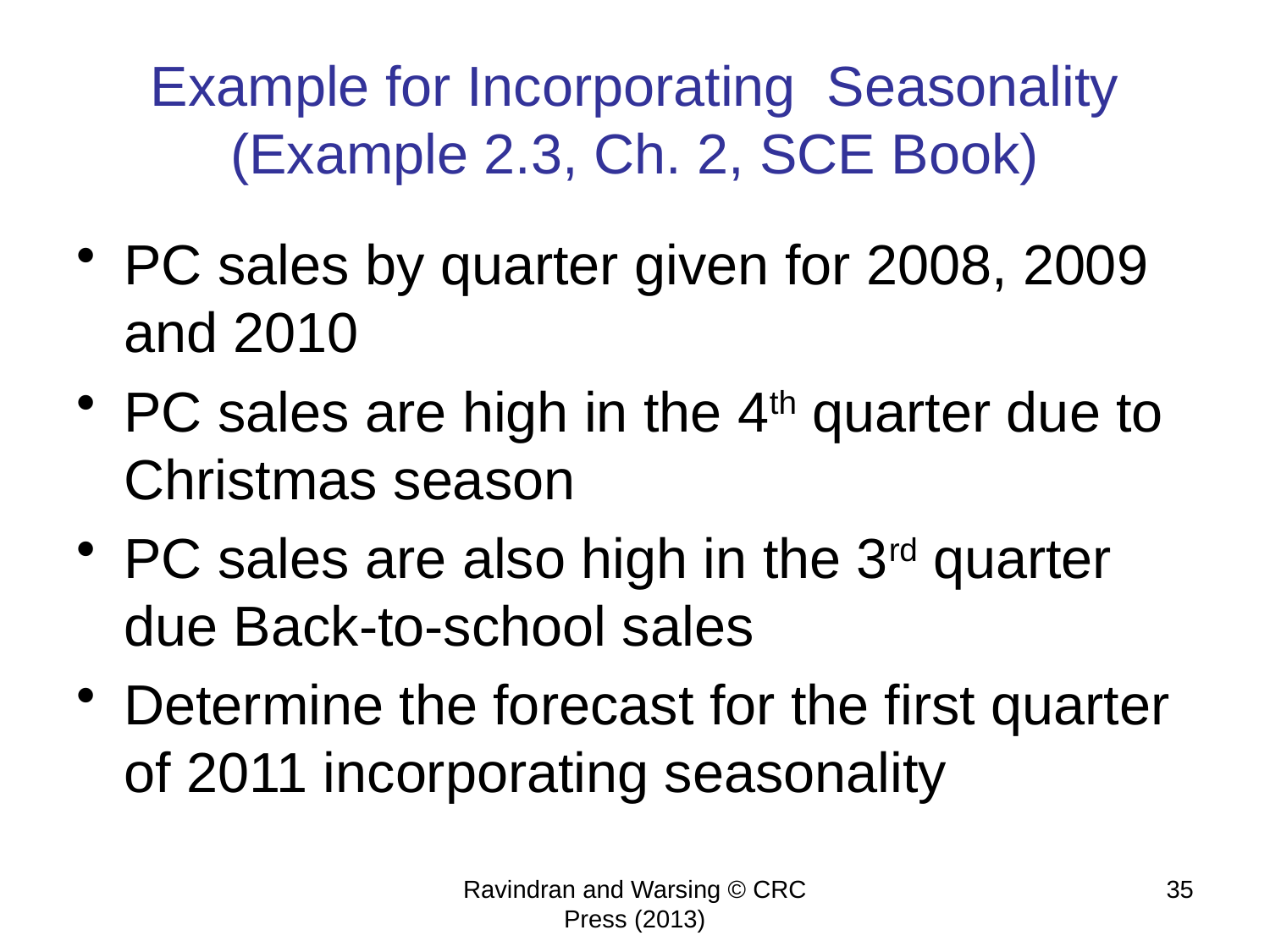

# Example for Incorporating  Seasonality (Example 2.3, Ch. 2, SCE Book)
PC sales by quarter given for 2008, 2009 and 2010
PC sales are high in the 4th quarter due to Christmas season
PC sales are also high in the 3rd quarter due Back-to-school sales
Determine the forecast for the first quarter of 2011 incorporating seasonality
Ravindran and Warsing © CRC Press (2013)
35